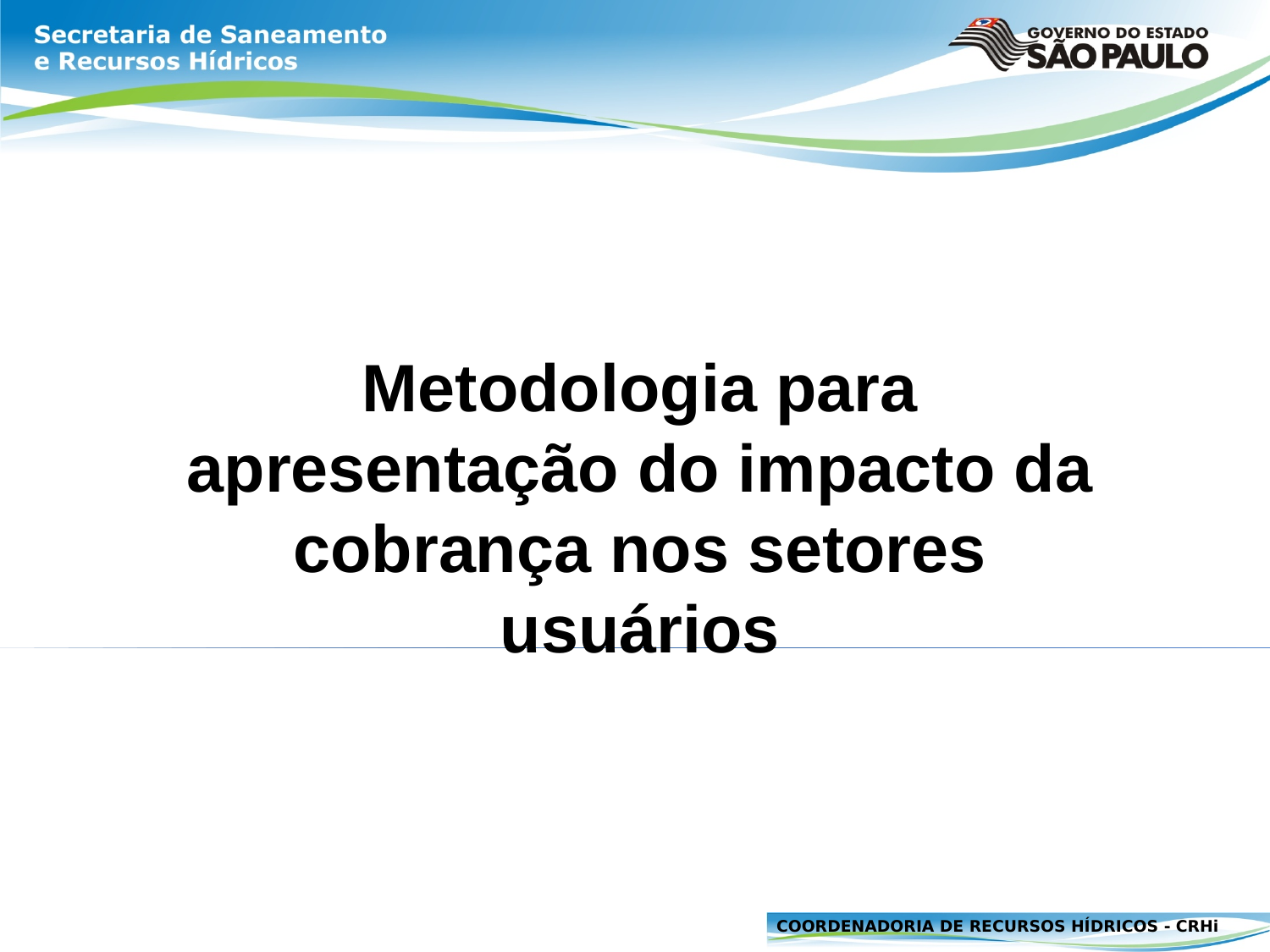

Metodologia para apresentação do impacto da cobrança nos setores usuários